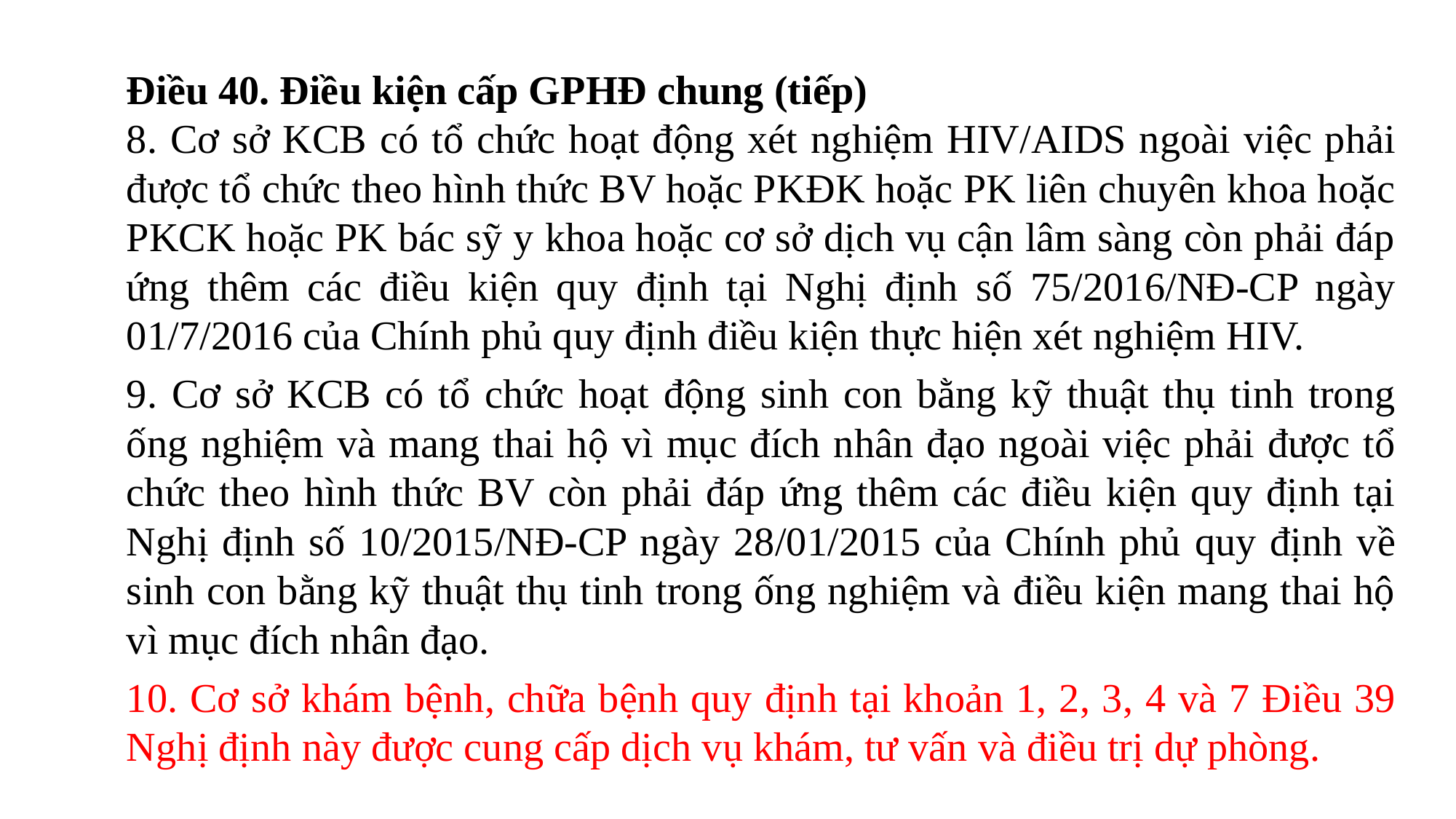

Điều 40. Điều kiện cấp GPHĐ chung (tiếp)
8. Cơ sở KCB có tổ chức hoạt động xét nghiệm HIV/AIDS ngoài việc phải được tổ chức theo hình thức BV hoặc PKĐK hoặc PK liên chuyên khoa hoặc PKCK hoặc PK bác sỹ y khoa hoặc cơ sở dịch vụ cận lâm sàng còn phải đáp ứng thêm các điều kiện quy định tại Nghị định số 75/2016/NĐ-CP ngày 01/7/2016 của Chính phủ quy định điều kiện thực hiện xét nghiệm HIV.
9. Cơ sở KCB có tổ chức hoạt động sinh con bằng kỹ thuật thụ tinh trong ống nghiệm và mang thai hộ vì mục đích nhân đạo ngoài việc phải được tổ chức theo hình thức BV còn phải đáp ứng thêm các điều kiện quy định tại Nghị định số 10/2015/NĐ-CP ngày 28/01/2015 của Chính phủ quy định về sinh con bằng kỹ thuật thụ tinh trong ống nghiệm và điều kiện mang thai hộ vì mục đích nhân đạo.
10. Cơ sở khám bệnh, chữa bệnh quy định tại khoản 1, 2, 3, 4 và 7 Điều 39 Nghị định này được cung cấp dịch vụ khám, tư vấn và điều trị dự phòng.